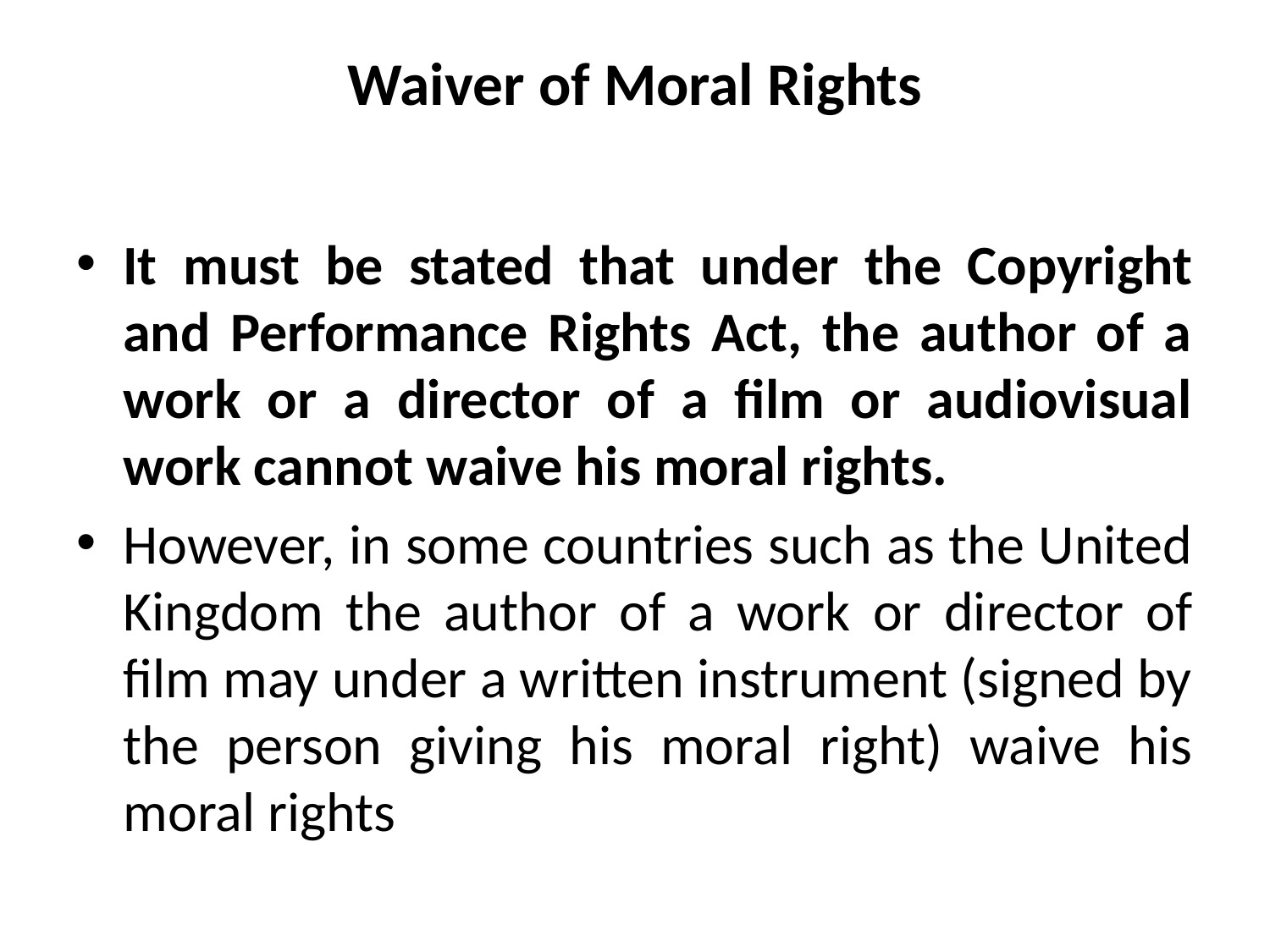

# Waiver of Moral Rights
It must be stated that under the Copyright and Performance Rights Act, the author of a work or a director of a film or audiovisual work cannot waive his moral rights.
However, in some countries such as the United Kingdom the author of a work or director of film may under a written instrument (signed by the person giving his moral right) waive his moral rights